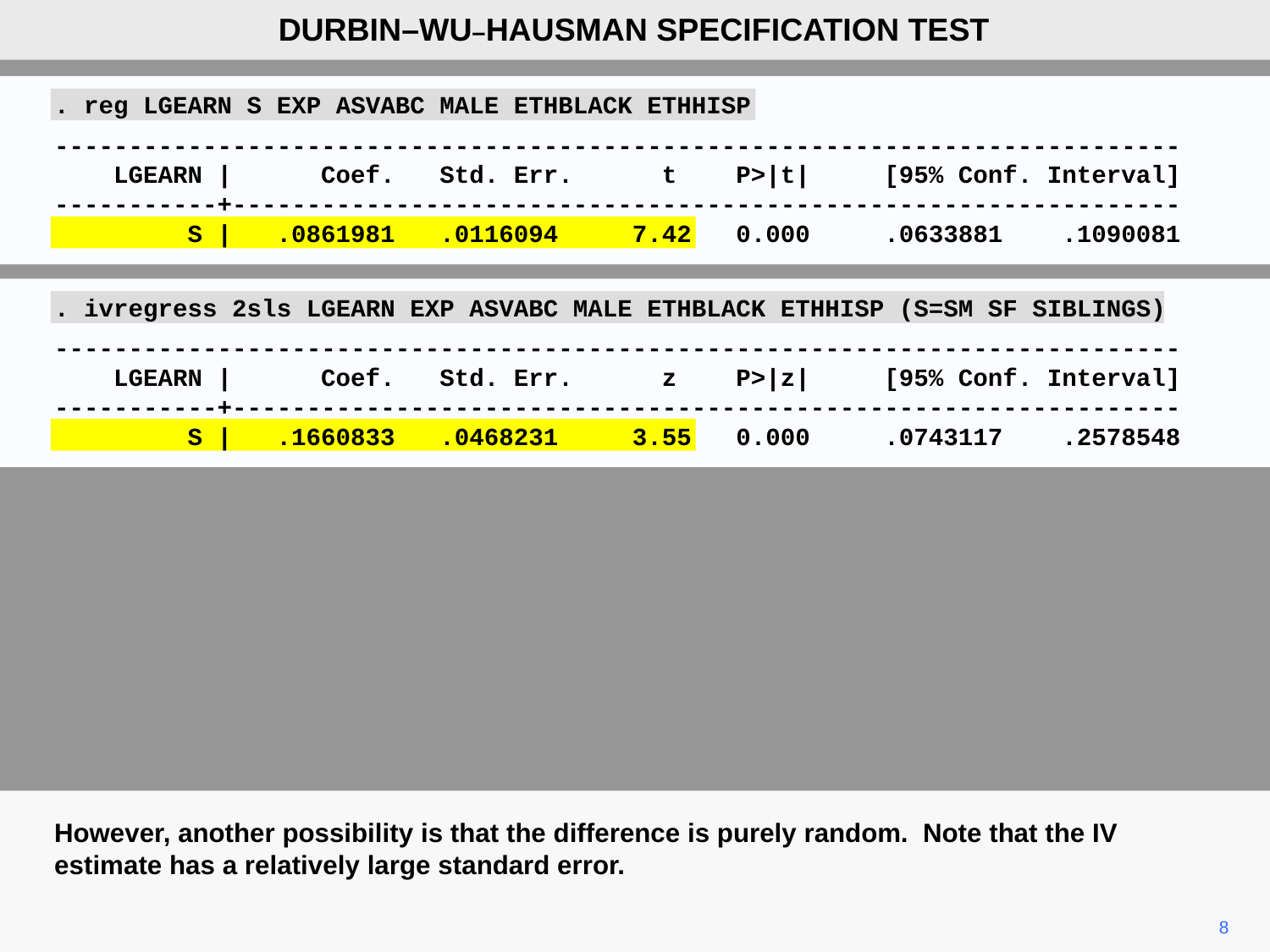

DURBIN–WU–HAUSMAN SPECIFICATION TEST

. reg LGEARN S EXP ASVABC MALE ETHBLACK ETHHISP
----------------------------------------------------------------------------
    LGEARN |      Coef.   Std. Err.      t    P>|t|     [95% Conf. Interval]
-----------+----------------------------------------------------------------
         S |   .0861981   .0116094     7.42   0.000     .0633881    .1090081

. ivregress 2sls LGEARN EXP ASVABC MALE ETHBLACK ETHHISP (S=SM SF SIBLINGS)
----------------------------------------------------------------------------
    LGEARN |      Coef.   Std. Err.      z    P>|z|     [95% Conf. Interval]
-----------+----------------------------------------------------------------
         S |   .1660833   .0468231     3.55   0.000     .0743117    .2578548

However, another possibility is that the difference is purely random.  Note that the IV estimate has a relatively large standard error.
8